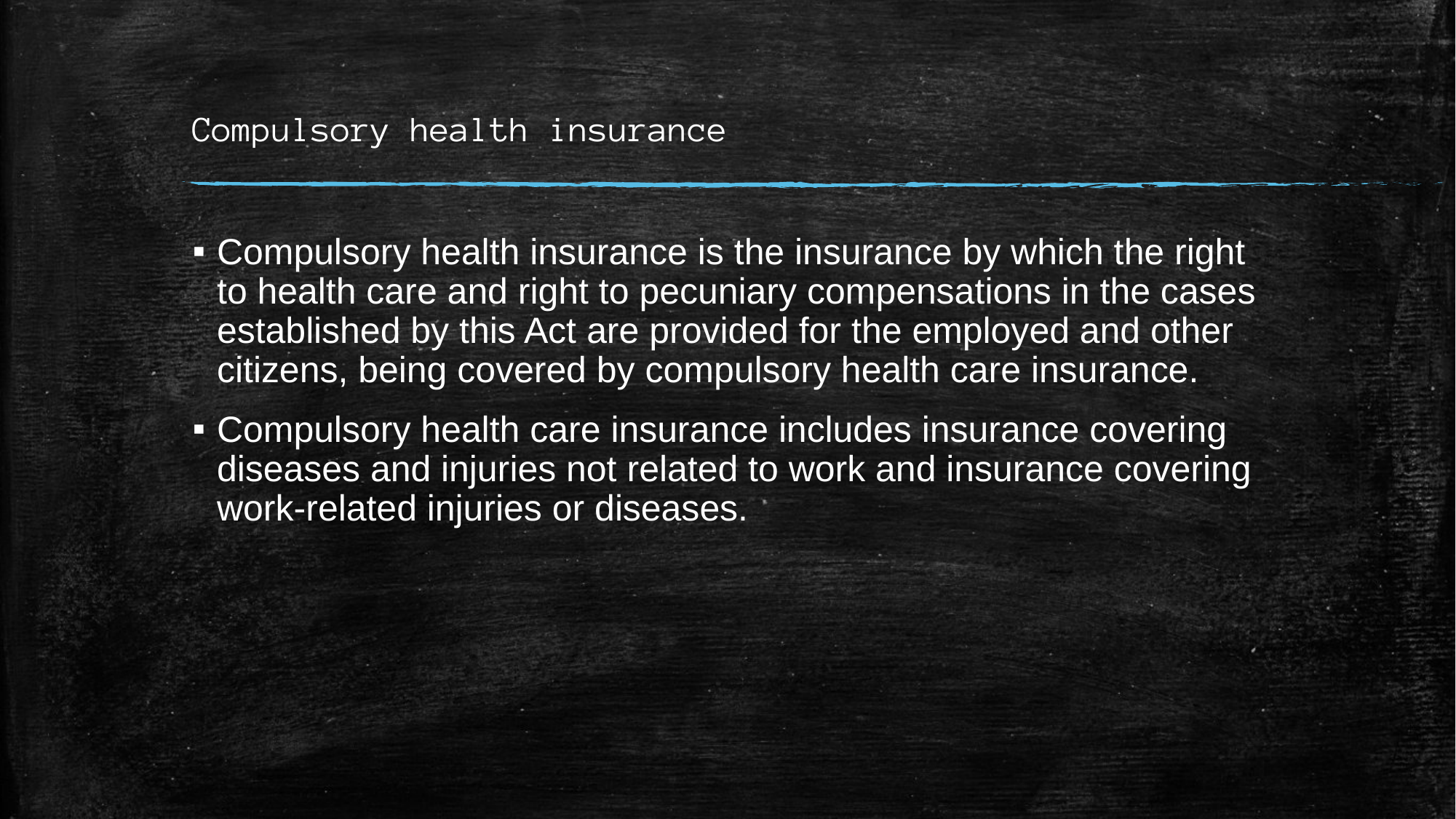

# Compulsory health insurance
Compulsory health insurance is the insurance by which the right to health care and right to pecuniary compensations in the cases established by this Act are provided for the employed and other citizens, being covered by compulsory health care insurance.
Compulsory health care insurance includes insurance covering diseases and injuries not related to work and insurance covering work-related injuries or diseases.